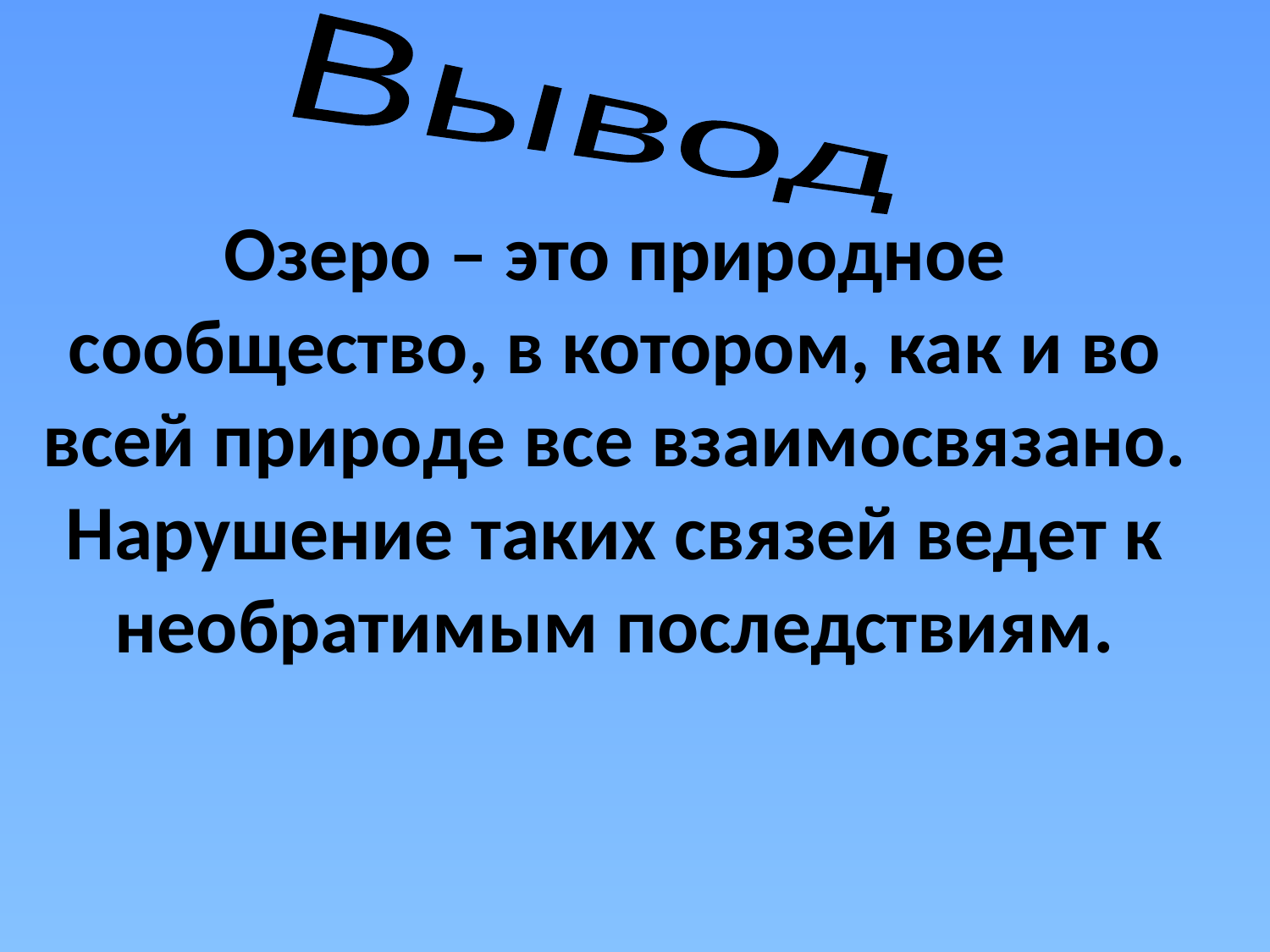

Вывод
# Озеро – это природное сообщество, в котором, как и во всей природе все взаимосвязано. Нарушение таких связей ведет к необратимым последствиям.